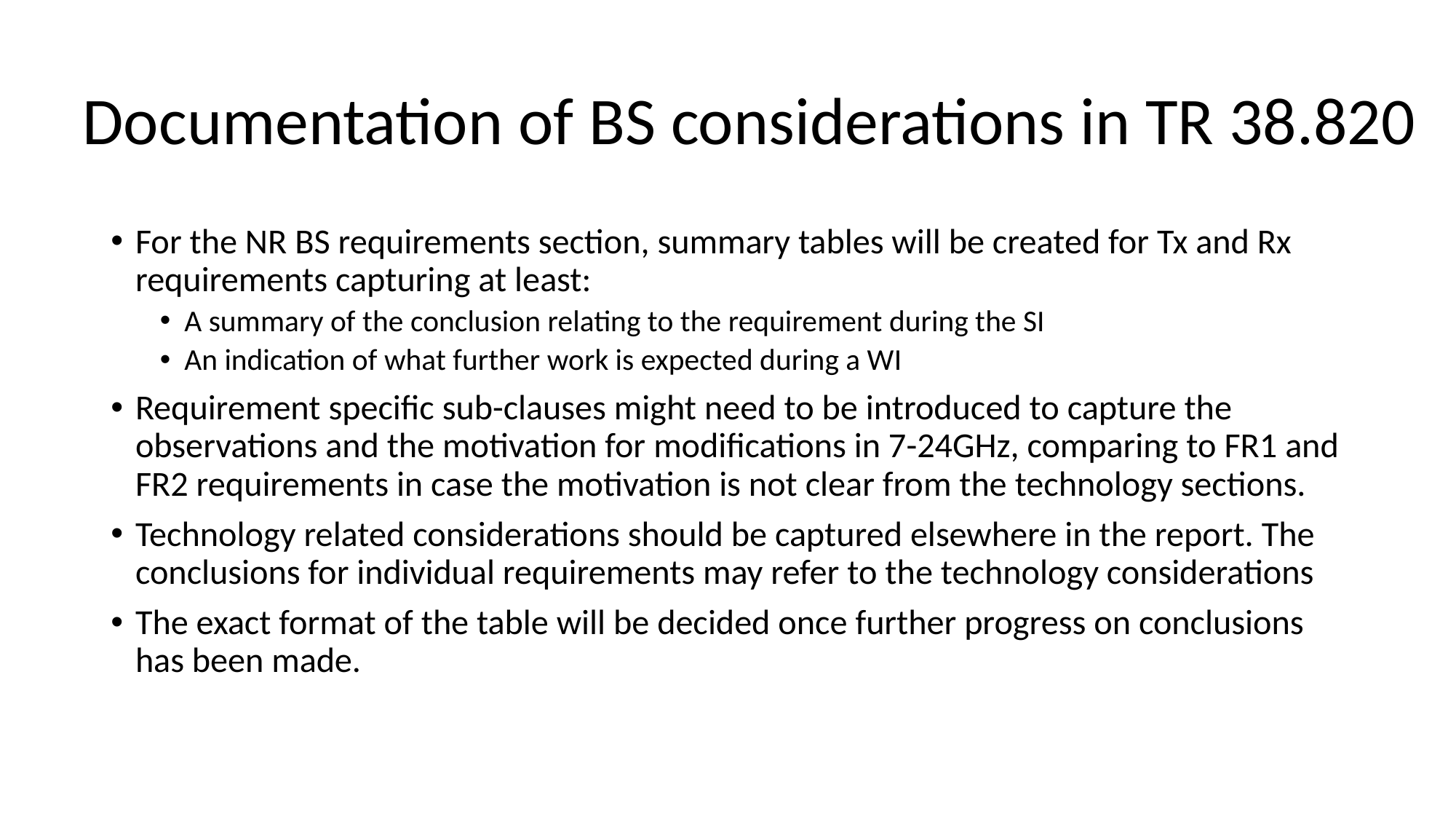

# Documentation of BS considerations in TR 38.820
For the NR BS requirements section, summary tables will be created for Tx and Rx requirements capturing at least:
A summary of the conclusion relating to the requirement during the SI
An indication of what further work is expected during a WI
Requirement specific sub-clauses might need to be introduced to capture the observations and the motivation for modifications in 7-24GHz, comparing to FR1 and FR2 requirements in case the motivation is not clear from the technology sections.
Technology related considerations should be captured elsewhere in the report. The conclusions for individual requirements may refer to the technology considerations
The exact format of the table will be decided once further progress on conclusions has been made.